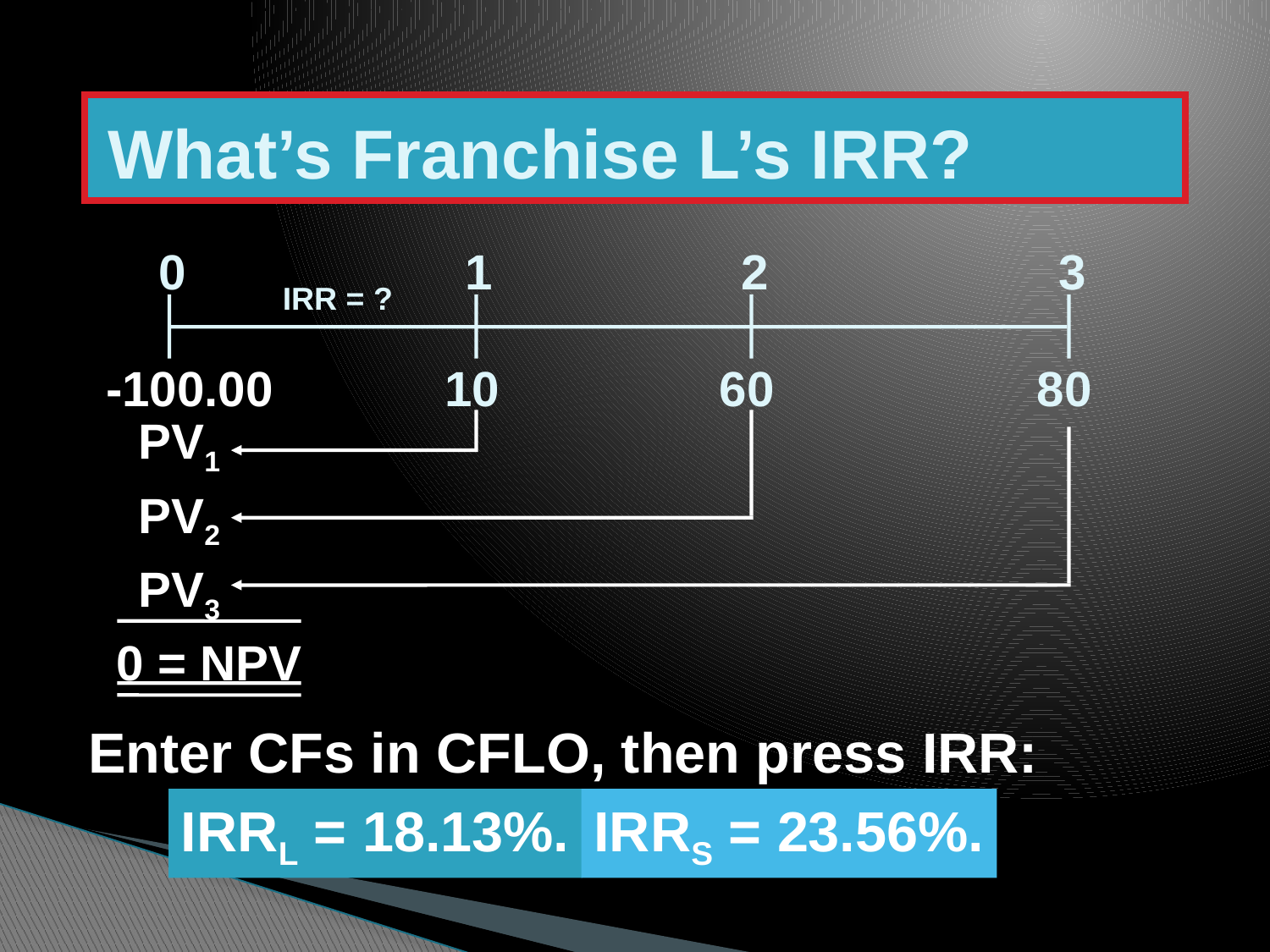

# What’s Franchise L’s IRR?
0
1
2
3
IRR = ?

-100.00
10
60
80
PV1

PV2

PV3

0 = NPV

Enter CFs in CFLO, then press IRR:
IRRL = 18.13%.
IRRS = 23.56%.